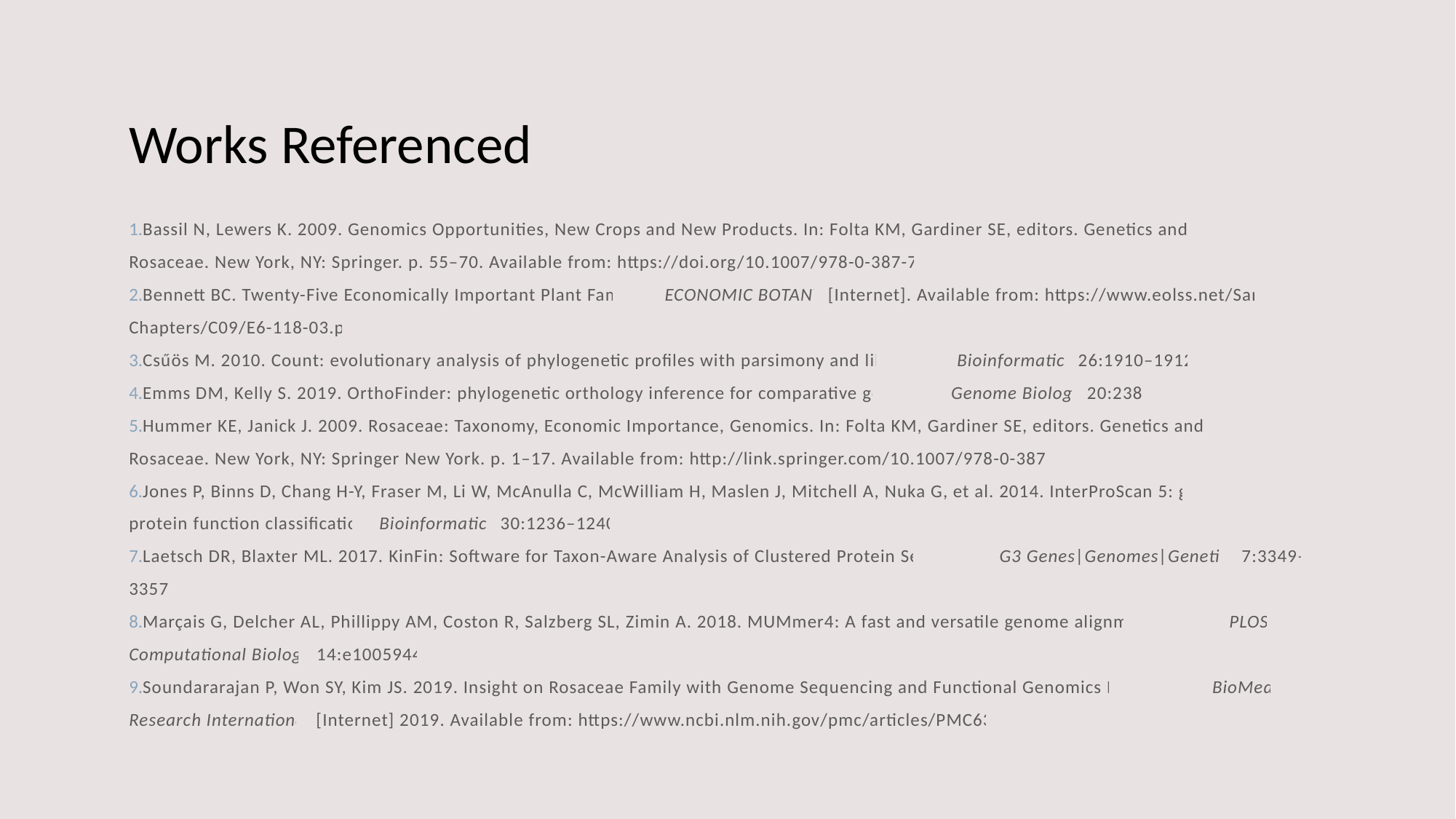

# Works Referenced
Bassil N, Lewers K. 2009. Genomics Opportunities, New Crops and New Products. In: Folta KM, Gardiner SE, editors. Genetics and Genomics of Rosaceae. New York, NY: Springer. p. 55–70. Available from: https://doi.org/10.1007/978-0-387-77491-6_3
Bennett BC. Twenty-Five Economically Important Plant Families. ECONOMIC BOTANY [Internet]. Available from: https://www.eolss.net/Sample-Chapters/C09/E6-118-03.pdf
Csűös M. 2010. Count: evolutionary analysis of phylogenetic profiles with parsimony and likelihood. Bioinformatics 26:1910–1912.
Emms DM, Kelly S. 2019. OrthoFinder: phylogenetic orthology inference for comparative genomics. Genome Biology 20:238.
Hummer KE, Janick J. 2009. Rosaceae: Taxonomy, Economic Importance, Genomics. In: Folta KM, Gardiner SE, editors. Genetics and Genomics of Rosaceae. New York, NY: Springer New York. p. 1–17. Available from: http://link.springer.com/10.1007/978-0-387-77491-6_1
Jones P, Binns D, Chang H-Y, Fraser M, Li W, McAnulla C, McWilliam H, Maslen J, Mitchell A, Nuka G, et al. 2014. InterProScan 5: genome-scale protein function classification. Bioinformatics 30:1236–1240.
Laetsch DR, Blaxter ML. 2017. KinFin: Software for Taxon-Aware Analysis of Clustered Protein Sequences. G3 Genes|Genomes|Genetics 7:3349–3357.
Marçais G, Delcher AL, Phillippy AM, Coston R, Salzberg SL, Zimin A. 2018. MUMmer4: A fast and versatile genome alignment system. PLOS Computational Biology 14:e1005944.
Soundararajan P, Won SY, Kim JS. 2019. Insight on Rosaceae Family with Genome Sequencing and Functional Genomics Perspective. BioMed Research International [Internet] 2019. Available from: https://www.ncbi.nlm.nih.gov/pmc/articles/PMC6399558/